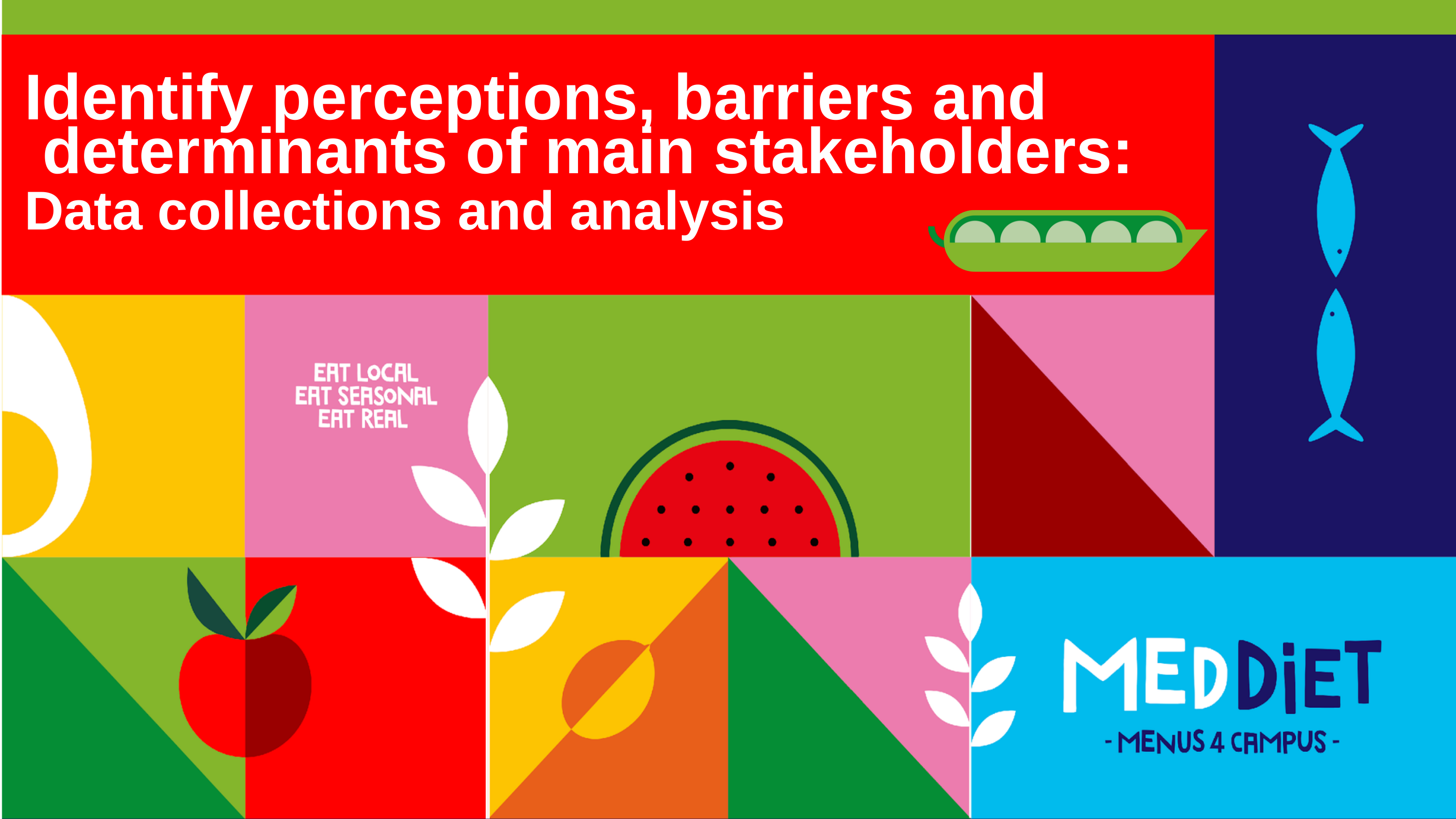

Identify perceptions, barriers and
 determinants of main stakeholders:
Data collections and analysis